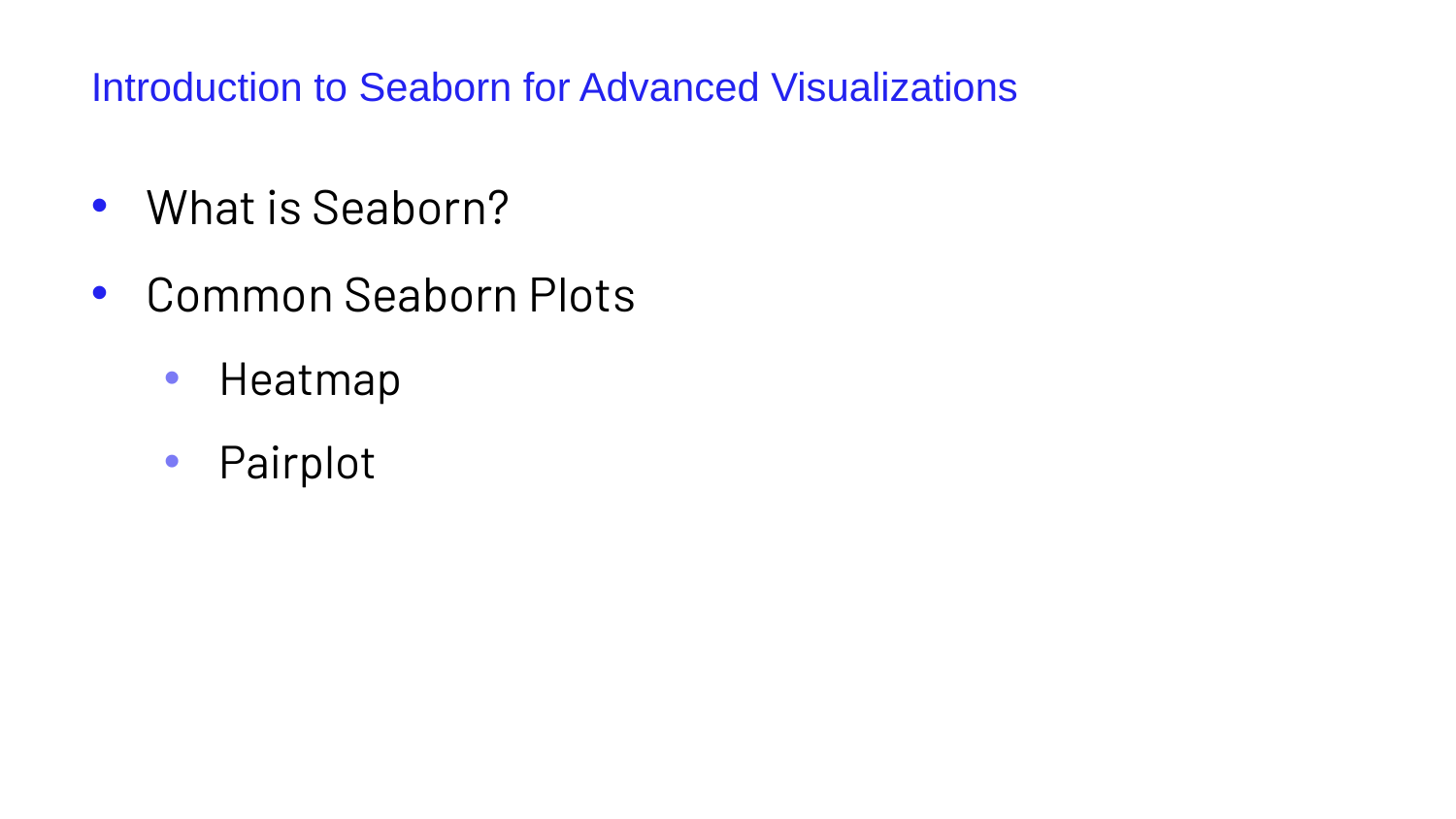

Introduction to Seaborn for Advanced Visualizations
What is Seaborn?
Common Seaborn Plots
Heatmap
Pairplot